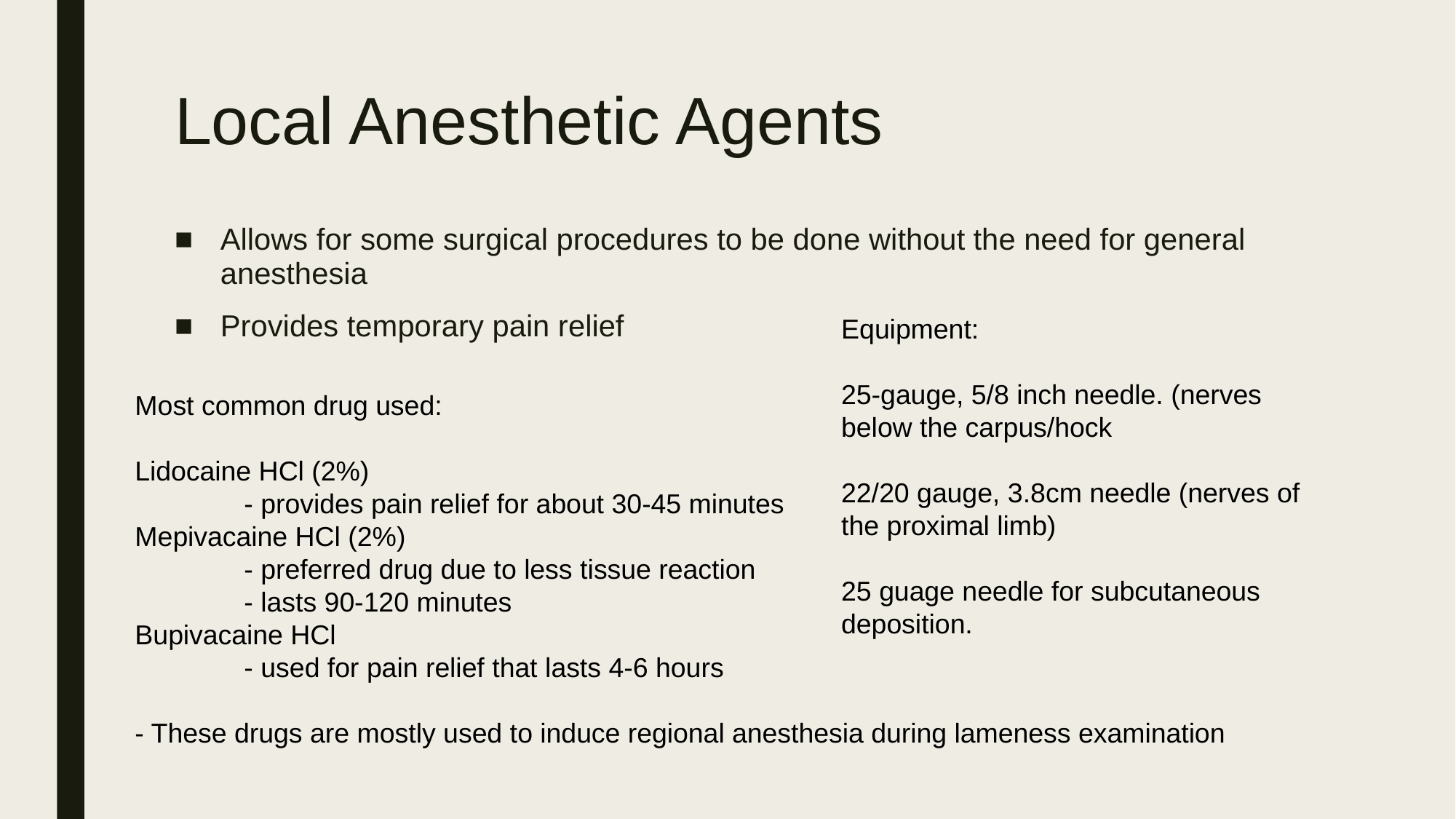

# Local Anesthetic Agents
Allows for some surgical procedures to be done without the need for general anesthesia
Provides temporary pain relief
Equipment:

25-gauge, 5/8 inch needle. (nerves below the carpus/hock

22/20 gauge, 3.8cm needle (nerves of the proximal limb)

25 guage needle for subcutaneous deposition.
Most common drug used:

Lidocaine HCl (2%)
	- provides pain relief for about 30-45 minutes
Mepivacaine HCl (2%)
	- preferred drug due to less tissue reaction
	- lasts 90-120 minutes
Bupivacaine HCl
	- used for pain relief that lasts 4-6 hours

- These drugs are mostly used to induce regional anesthesia during lameness examination